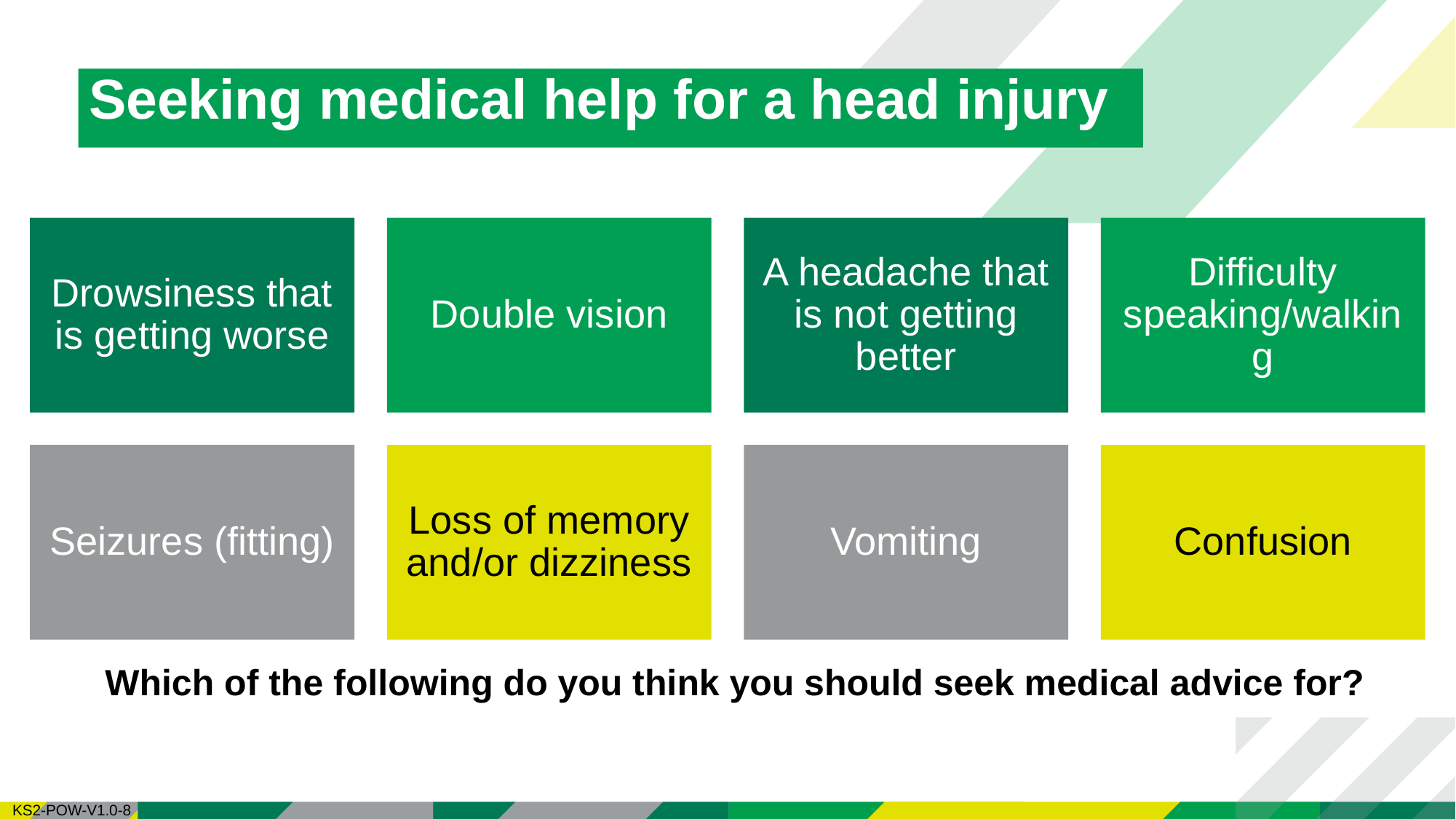

Seeking medical help for a head injury
Drowsiness that is getting worse
Double vision
A headache that is not getting better
Difficulty speaking/walking
Seizures (fitting)
Loss of memory and/or dizziness
Vomiting
Confusion

Which of the following do you think you should seek medical advice for?
| KS2-POW-V1.0-8 |
| --- |